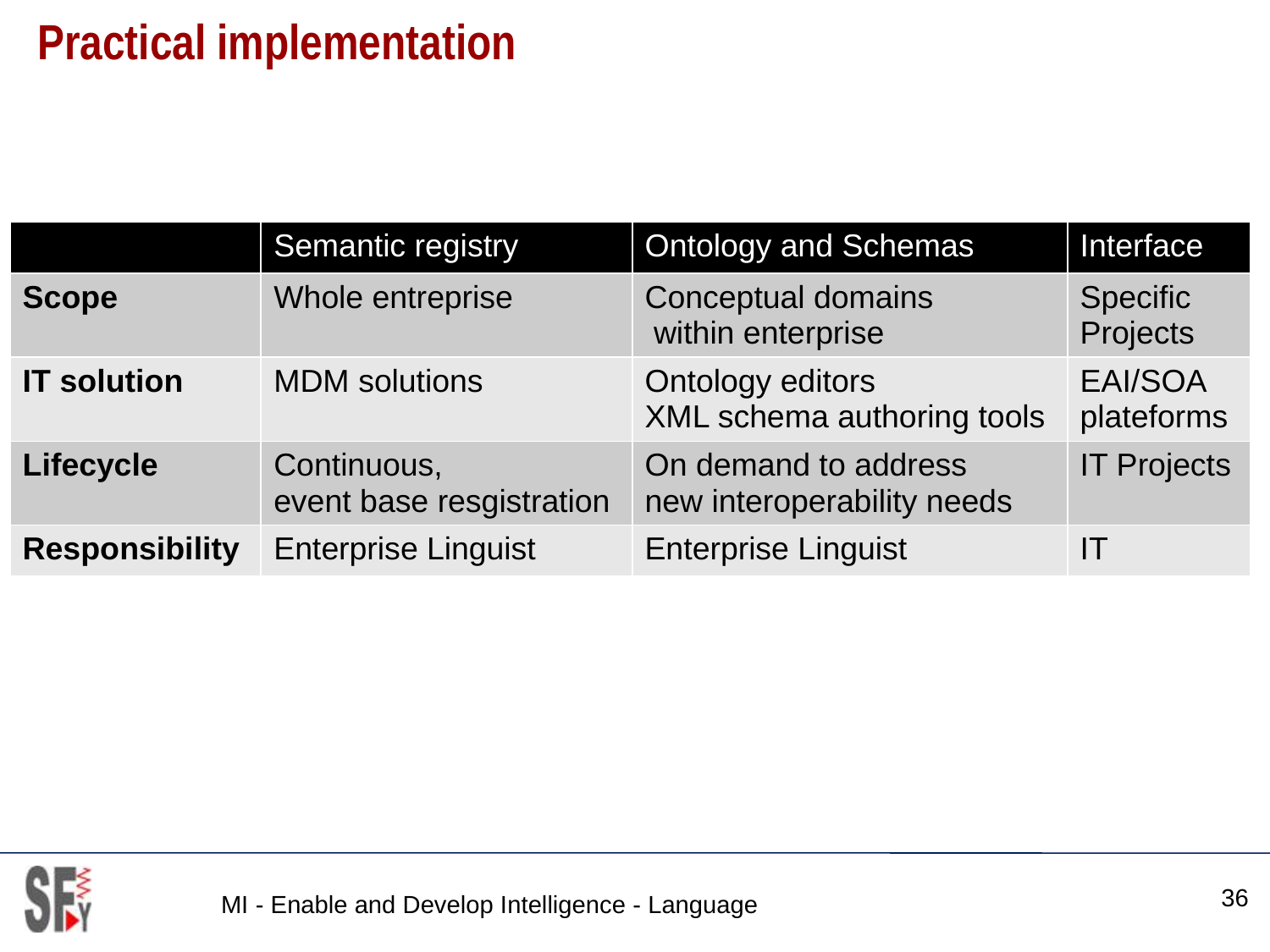

# Practical implementation
|  | Semantic registry | Ontology and Schemas | Interface |
| --- | --- | --- | --- |
| Scope | Whole entreprise | Conceptual domains within enterprise | Specific Projects |
| IT solution | MDM solutions | Ontology editors XML schema authoring tools | EAI/SOA plateforms |
| Lifecycle | Continuous, event base resgistration | On demand to address new interoperability needs | IT Projects |
| Responsibility | Enterprise Linguist | Enterprise Linguist | IT |
36
MI - Enable and Develop Intelligence - Language